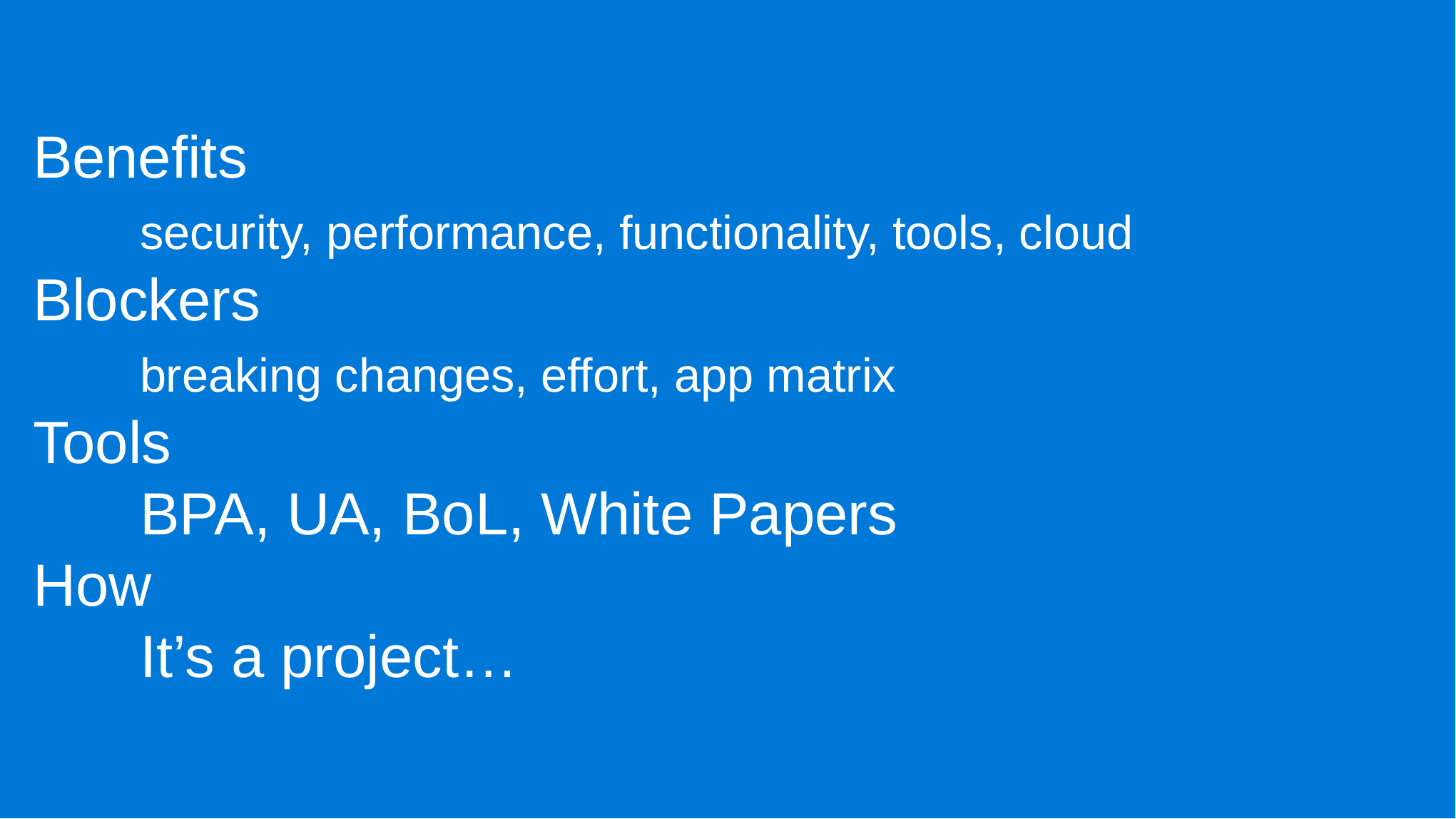

#
Benefits
	security, performance, functionality, tools, cloud
Blockers
	breaking changes, effort, app matrix
Tools
	BPA, UA, BoL, White Papers
How
	It’s a project…